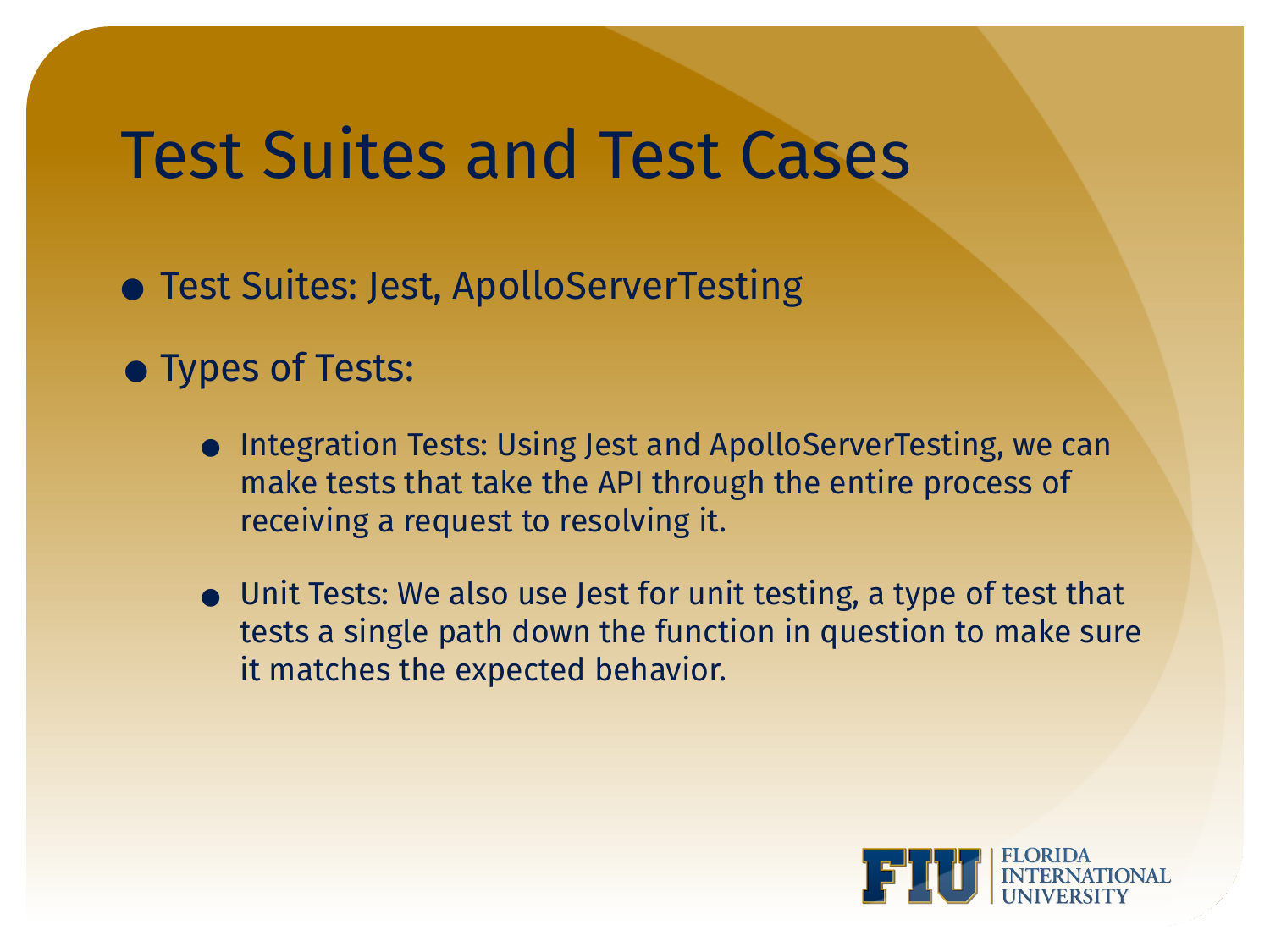

# Test Suites and Test Cases
Test Suites: Jest, ApolloServerTesting
Types of Tests:
Integration Tests: Using Jest and ApolloServerTesting, we can make tests that take the API through the entire process of receiving a request to resolving it.
Unit Tests: We also use Jest for unit testing, a type of test that tests a single path down the function in question to make sure it matches the expected behavior.